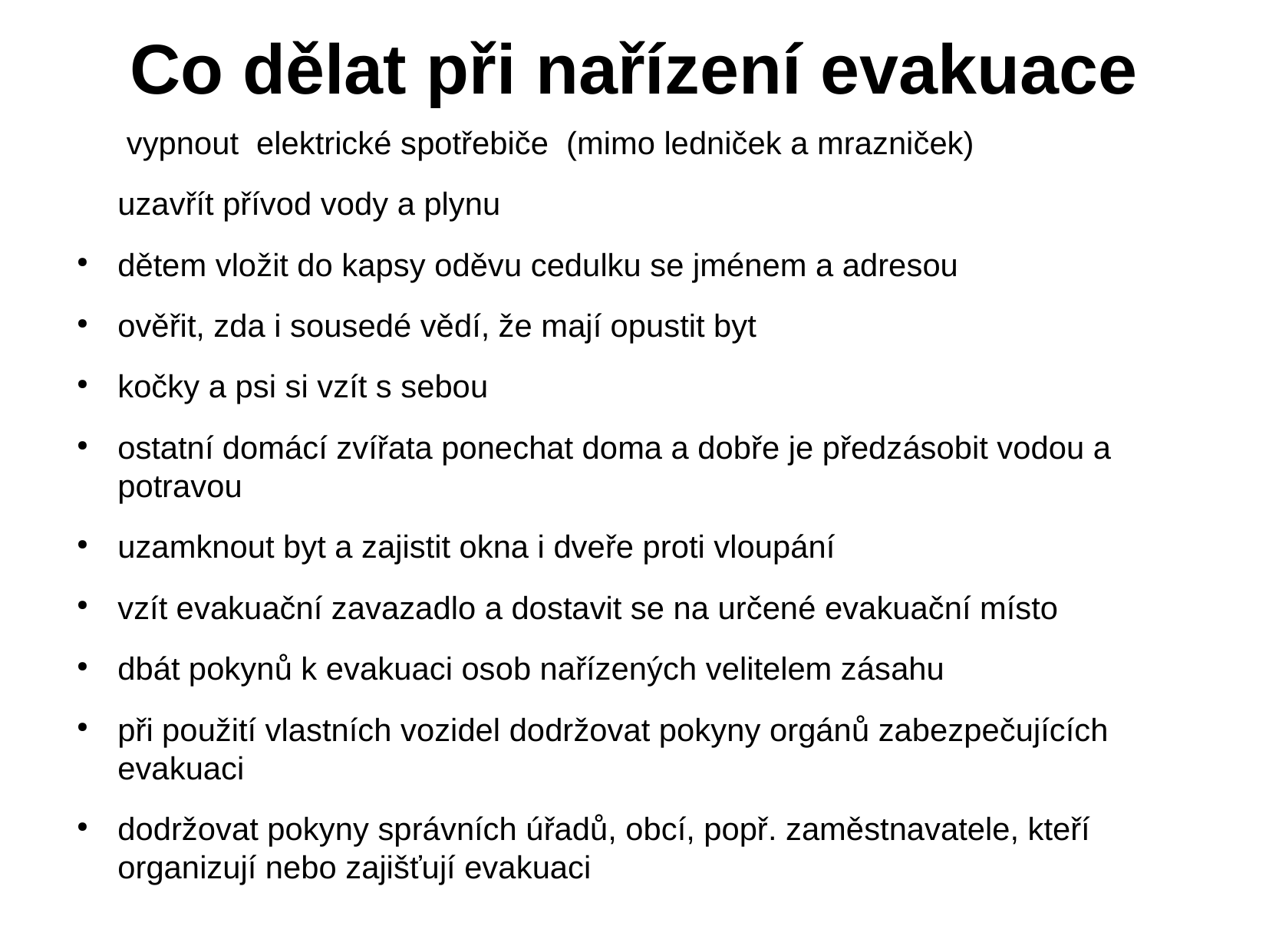

# Co dělat při nařízení evakuace
	 vypnout  elektrické spotřebiče  (mimo ledniček a mrazniček)
	uzavřít přívod vody a plynu
dětem vložit do kapsy oděvu cedulku se jménem a adresou
ověřit, zda i sousedé vědí, že mají opustit byt
kočky a psi si vzít s sebou
ostatní domácí zvířata ponechat doma a dobře je předzásobit vodou a potravou
uzamknout byt a zajistit okna i dveře proti vloupání
vzít evakuační zavazadlo a dostavit se na určené evakuační místo
dbát pokynů k evakuaci osob nařízených velitelem zásahu
při použití vlastních vozidel dodržovat pokyny orgánů zabezpečujících evakuaci
dodržovat pokyny správních úřadů, obcí, popř. zaměstnavatele, kteří organizují nebo zajišťují evakuaci